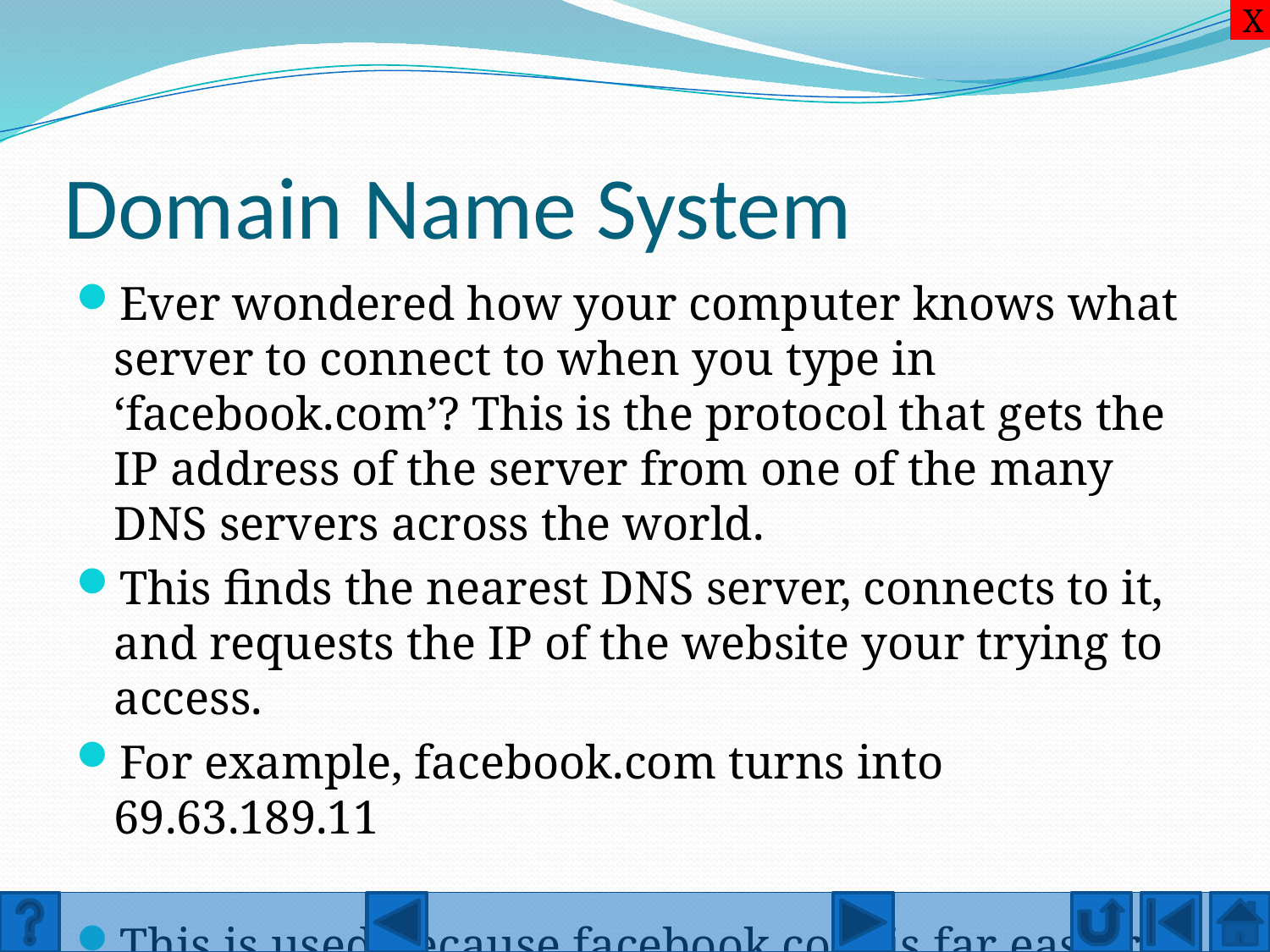

X
# Domain Name System
Ever wondered how your computer knows what server to connect to when you type in ‘facebook.com’? This is the protocol that gets the IP address of the server from one of the many DNS servers across the world.
This finds the nearest DNS server, connects to it, and requests the IP of the website your trying to access.
For example, facebook.com turns into 69.63.189.11

This is used because facebook.com is far easier to remember than 69.63.189.11